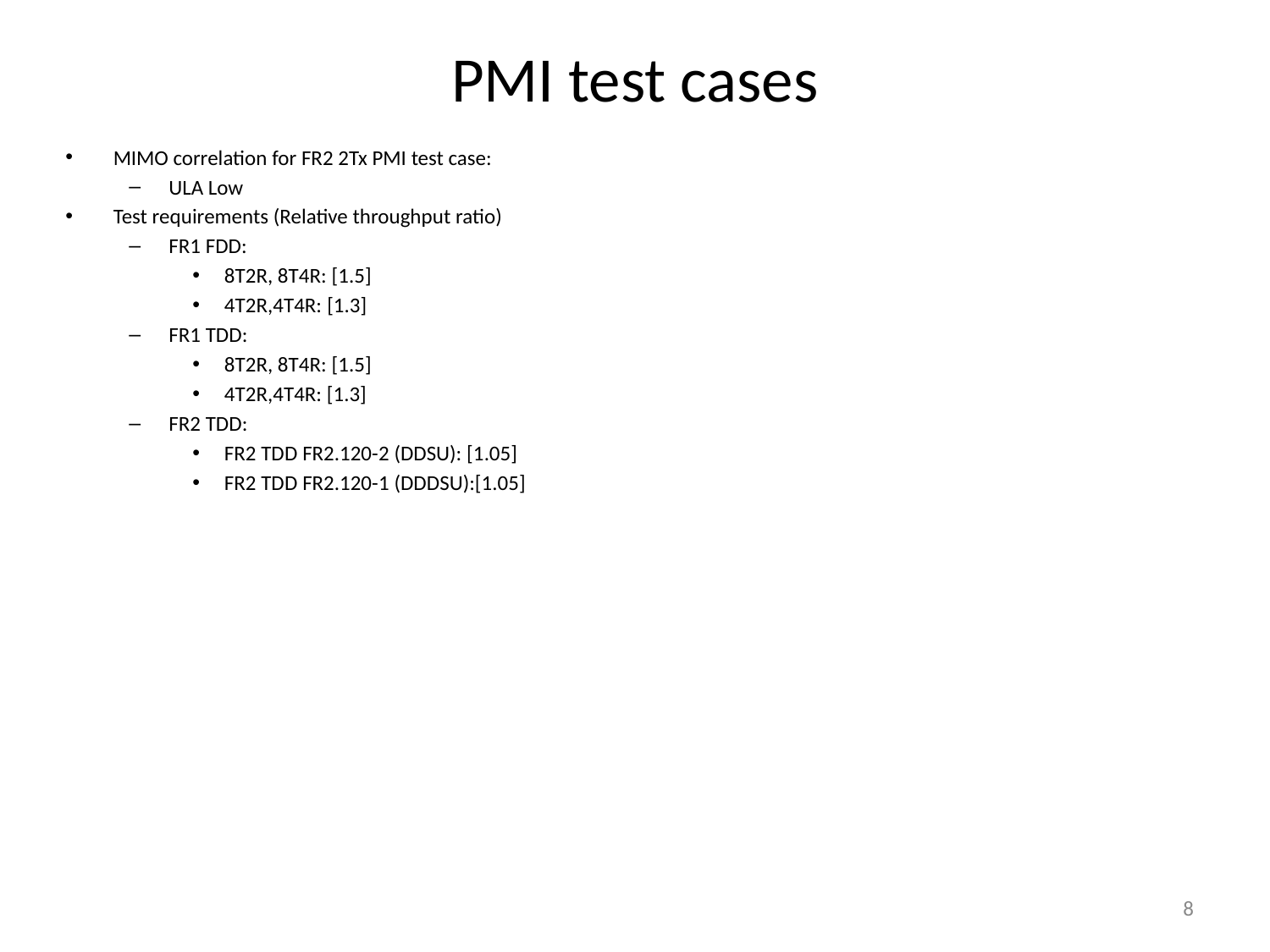

# PMI test cases
MIMO correlation for FR2 2Tx PMI test case:
ULA Low
Test requirements (Relative throughput ratio)
FR1 FDD:
8T2R, 8T4R: [1.5]
4T2R,4T4R: [1.3]
FR1 TDD:
8T2R, 8T4R: [1.5]
4T2R,4T4R: [1.3]
FR2 TDD:
FR2 TDD FR2.120-2 (DDSU): [1.05]
FR2 TDD FR2.120-1 (DDDSU):[1.05]

8